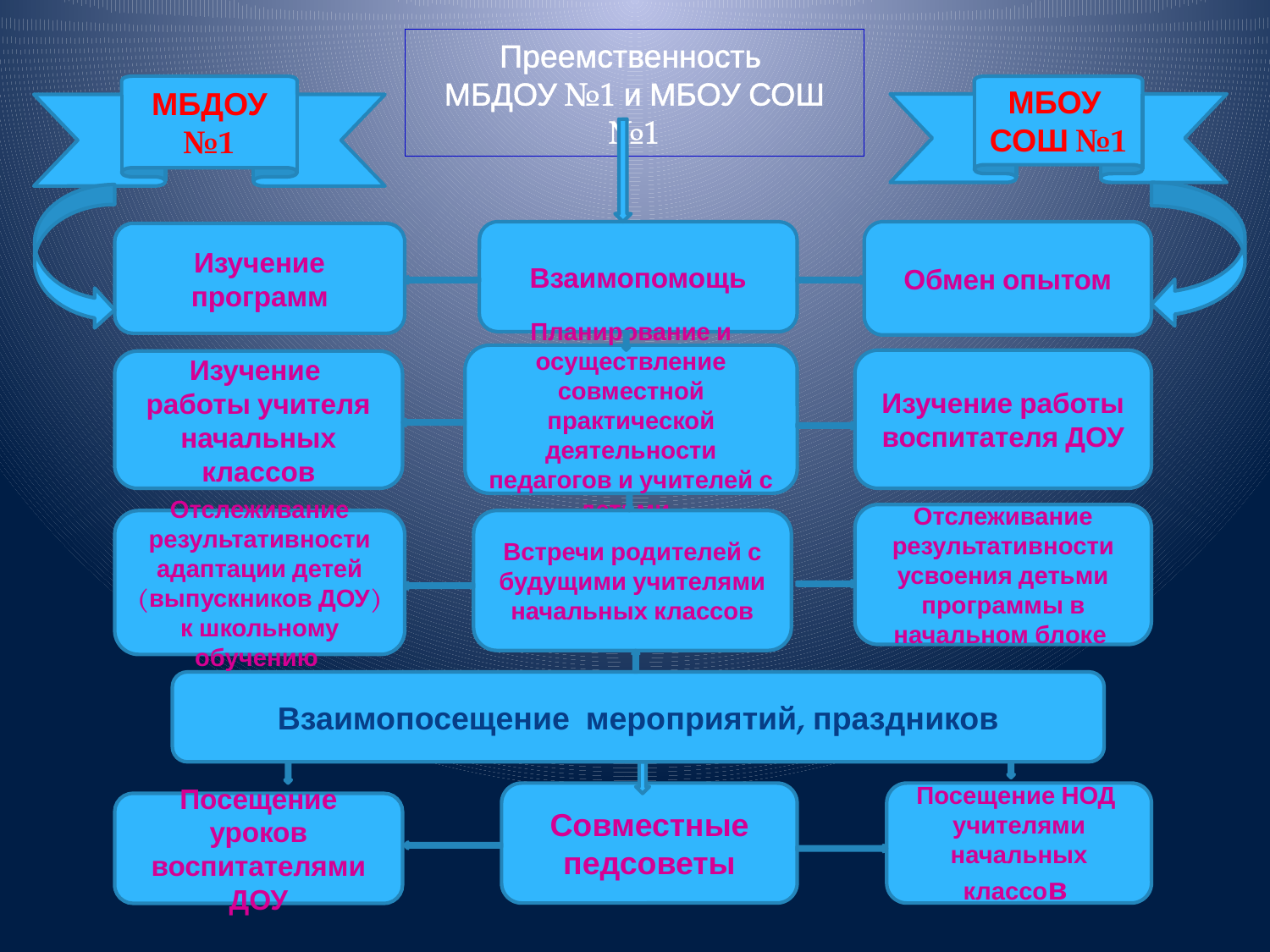

Преемственность
МБДОУ №1 и МБОУ СОШ №1
МБДОУ №1
МБОУ  СОШ №1

Взаимопомощь
Обмен опытом
Изучение программ

Планирование и осуществление совместной практической деятельности педагогов и учителей с детьми
Изучение работы воспитателя ДОУ
Изучение  работы учителя начальных классов

Отслеживание результативности усвоения детьми программы в начальном блоке
Отслеживание результативности адаптации детей (выпускников ДОУ) к школьному обучению
Встречи родителей с будущими учителями начальных классов

Взаимопосещение  мероприятий, праздников

Совместные педсоветы
Посещение НОД  учителями начальных классов
Посещение уроков воспитателями ДОУ